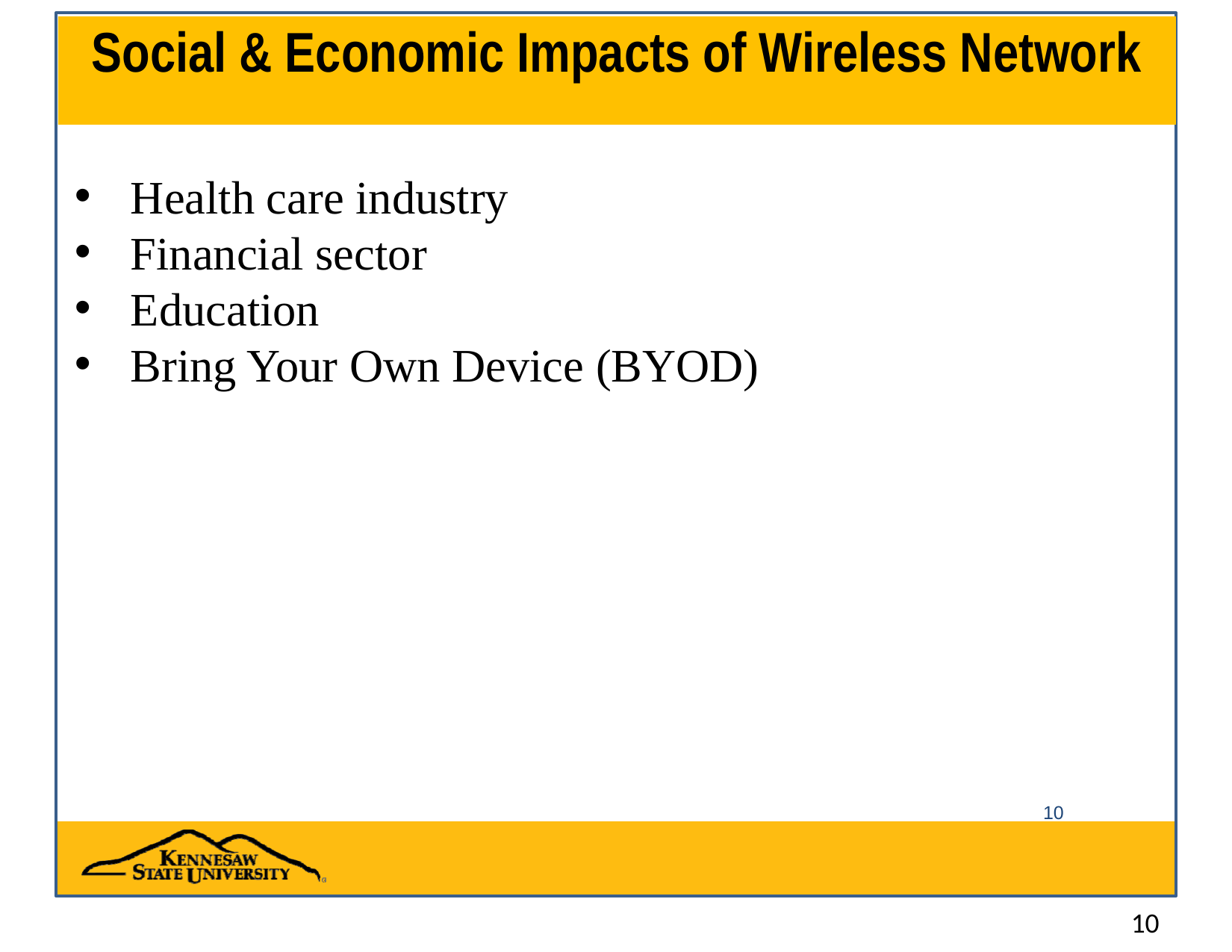

# Social & Economic Impacts of Wireless Network
Health care industry
Financial sector
Education
Bring Your Own Device (BYOD)
10